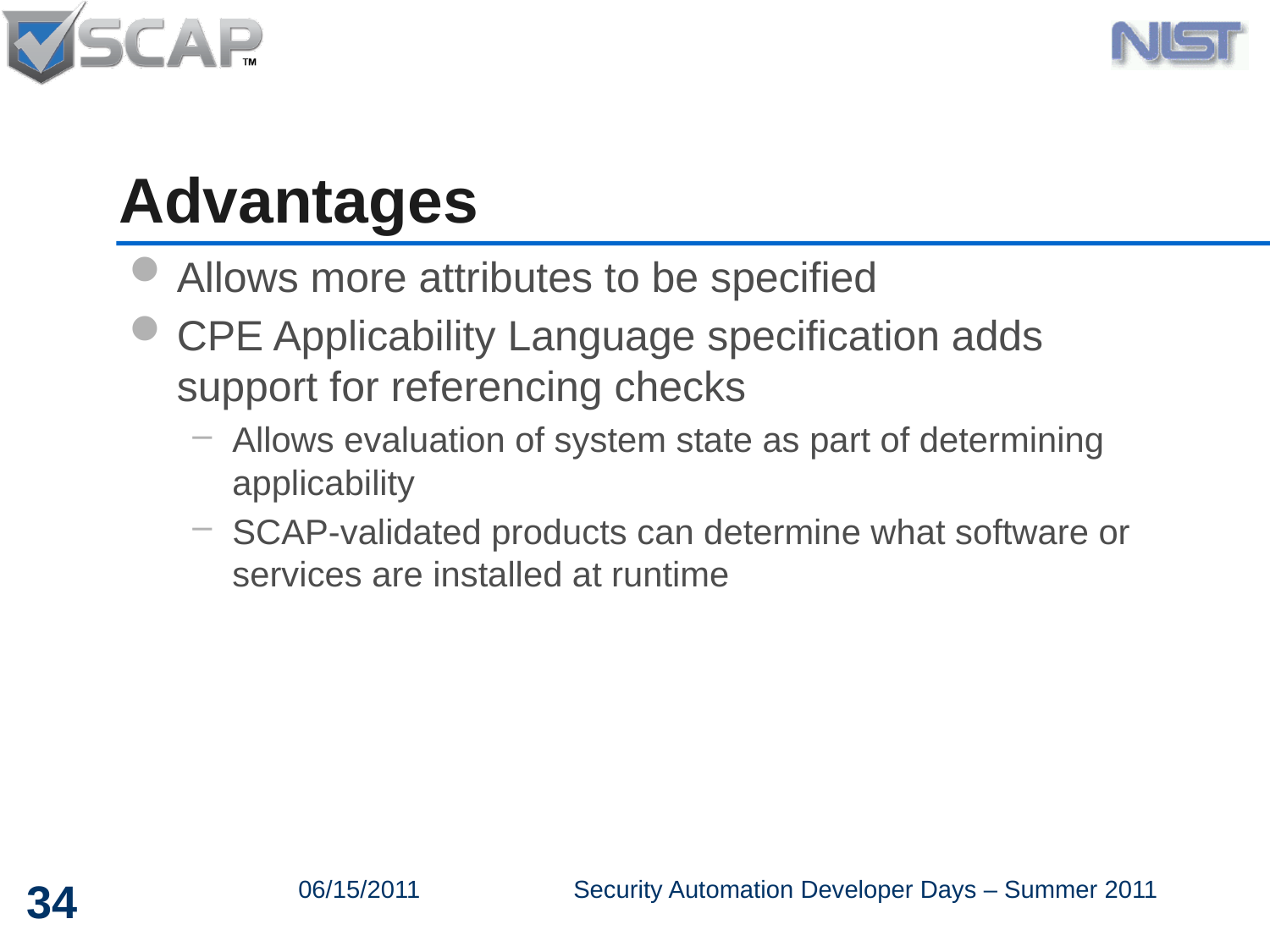

# Advantages
Allows more attributes to be specified
CPE Applicability Language specification adds support for referencing checks
Allows evaluation of system state as part of determining applicability
SCAP-validated products can determine what software or services are installed at runtime
34
06/15/2011
Security Automation Developer Days – Summer 2011